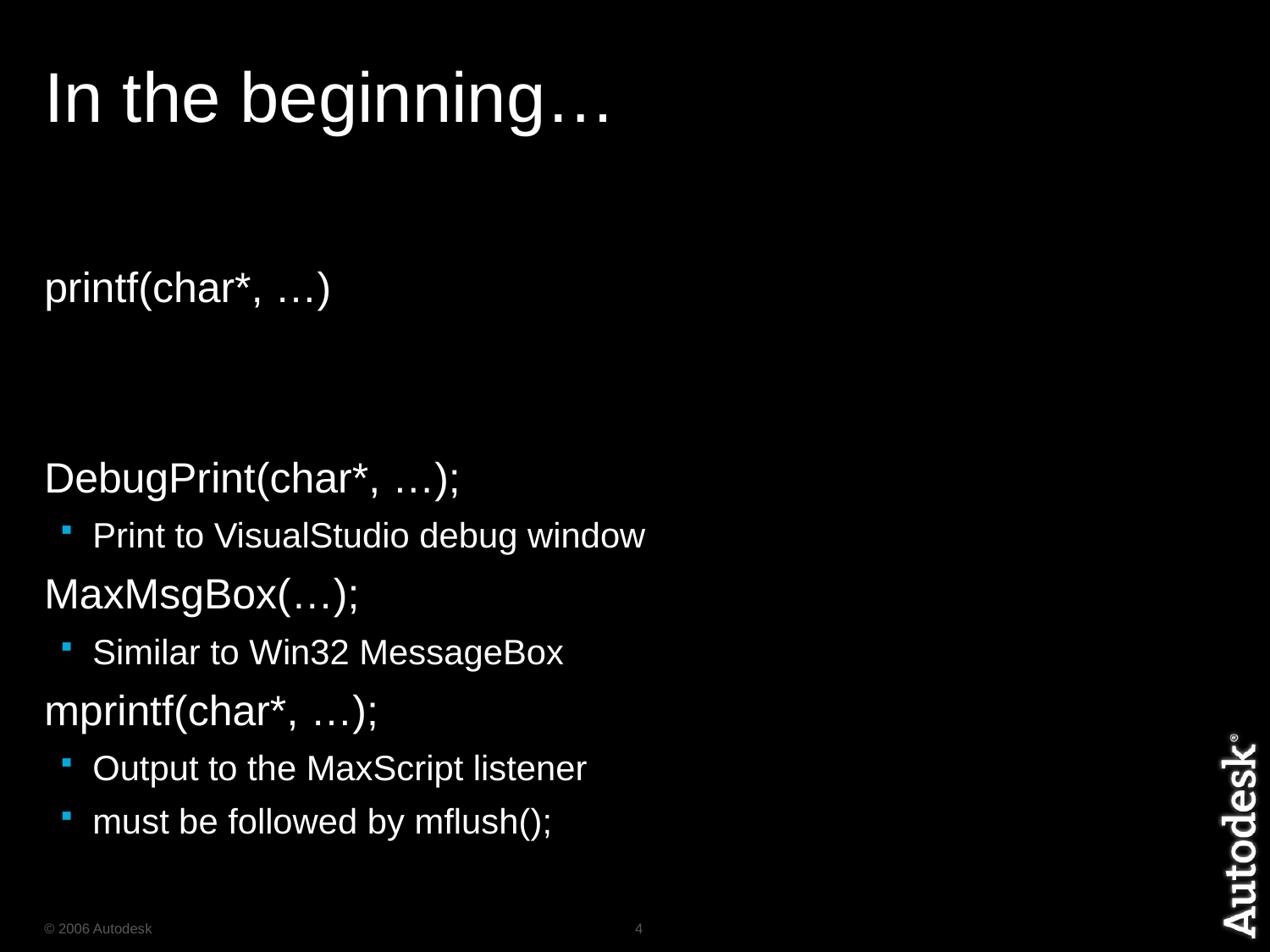

# In the beginning…

printf(char*, …)

DebugPrint(char*, …);
Print to VisualStudio debug window
MaxMsgBox(…);
Similar to Win32 MessageBox
mprintf(char*, …);
Output to the MaxScript listener
must be followed by mflush();